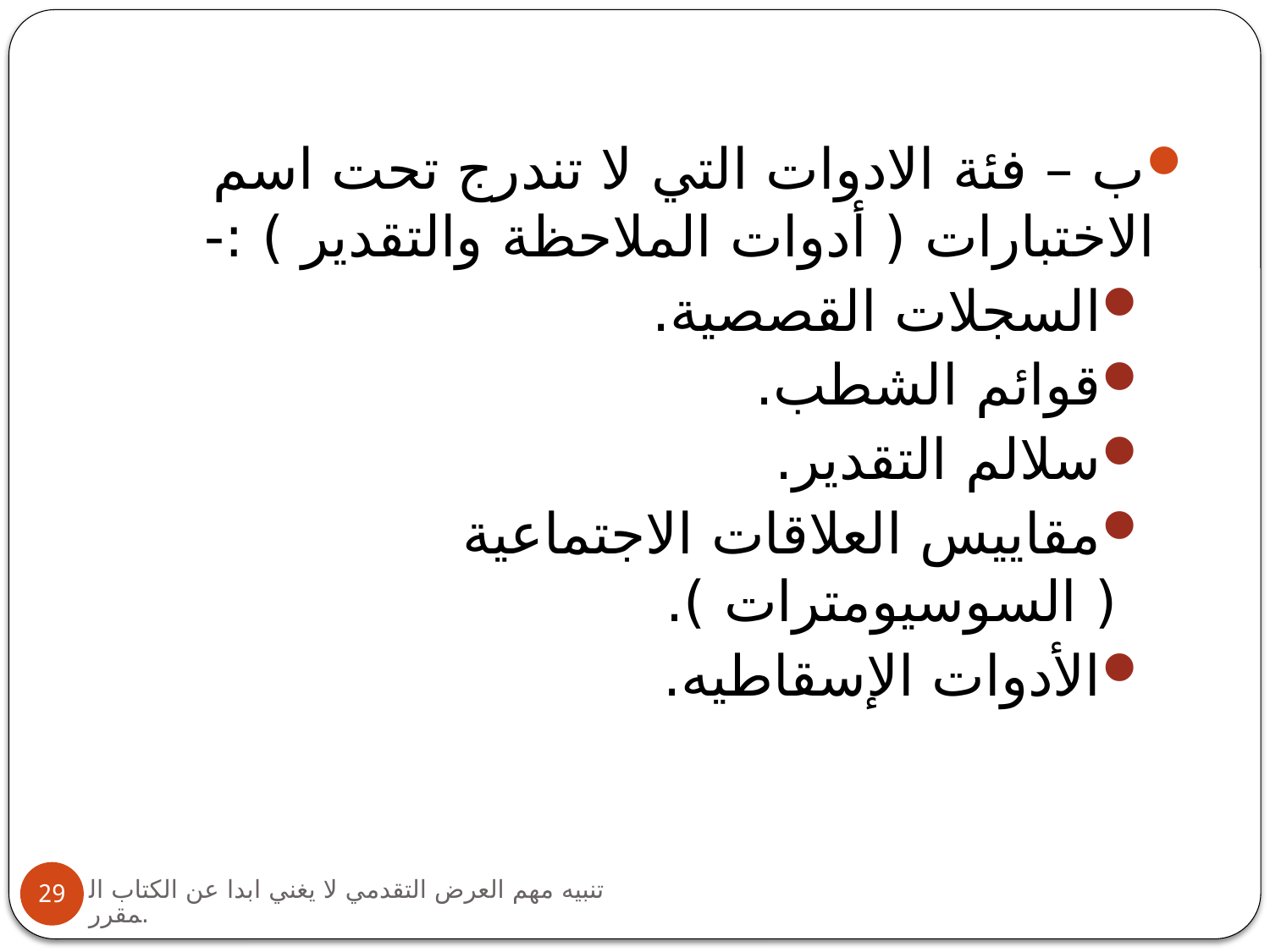

ب – فئة الادوات التي لا تندرج تحت اسم الاختبارات ( أدوات الملاحظة والتقدير ) :-
السجلات القصصية.
قوائم الشطب.
سلالم التقدير.
مقاييس العلاقات الاجتماعية ( السوسيومترات ).
الأدوات الإسقاطيه.
تنبيه مهم العرض التقدمي لا يغني ابدا عن الكتاب المقرر.
29